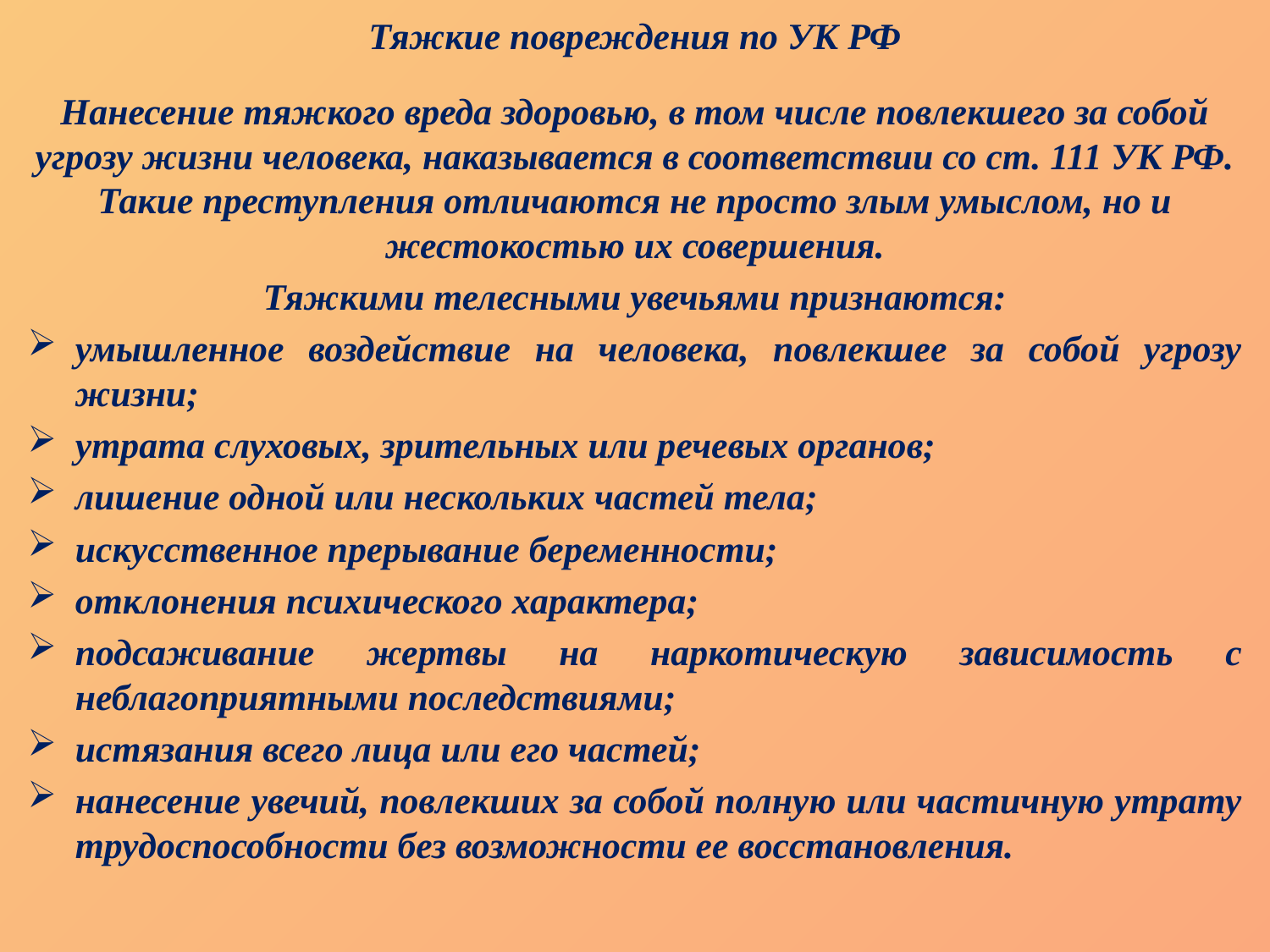

Тяжкие повреждения по УК РФ
Нанесение тяжкого вреда здоровью, в том числе повлекшего за собой угрозу жизни человека, наказывается в соответствии со ст. 111 УК РФ. Такие преступления отличаются не просто злым умыслом, но и жестокостью их совершения.
Тяжкими телесными увечьями признаются:
умышленное воздействие на человека, повлекшее за собой угрозу жизни;
утрата слуховых, зрительных или речевых органов;
лишение одной или нескольких частей тела;
искусственное прерывание беременности;
отклонения психического характера;
подсаживание жертвы на наркотическую зависимость с неблагоприятными последствиями;
истязания всего лица или его частей;
нанесение увечий, повлекших за собой полную или частичную утрату трудоспособности без возможности ее восстановления.